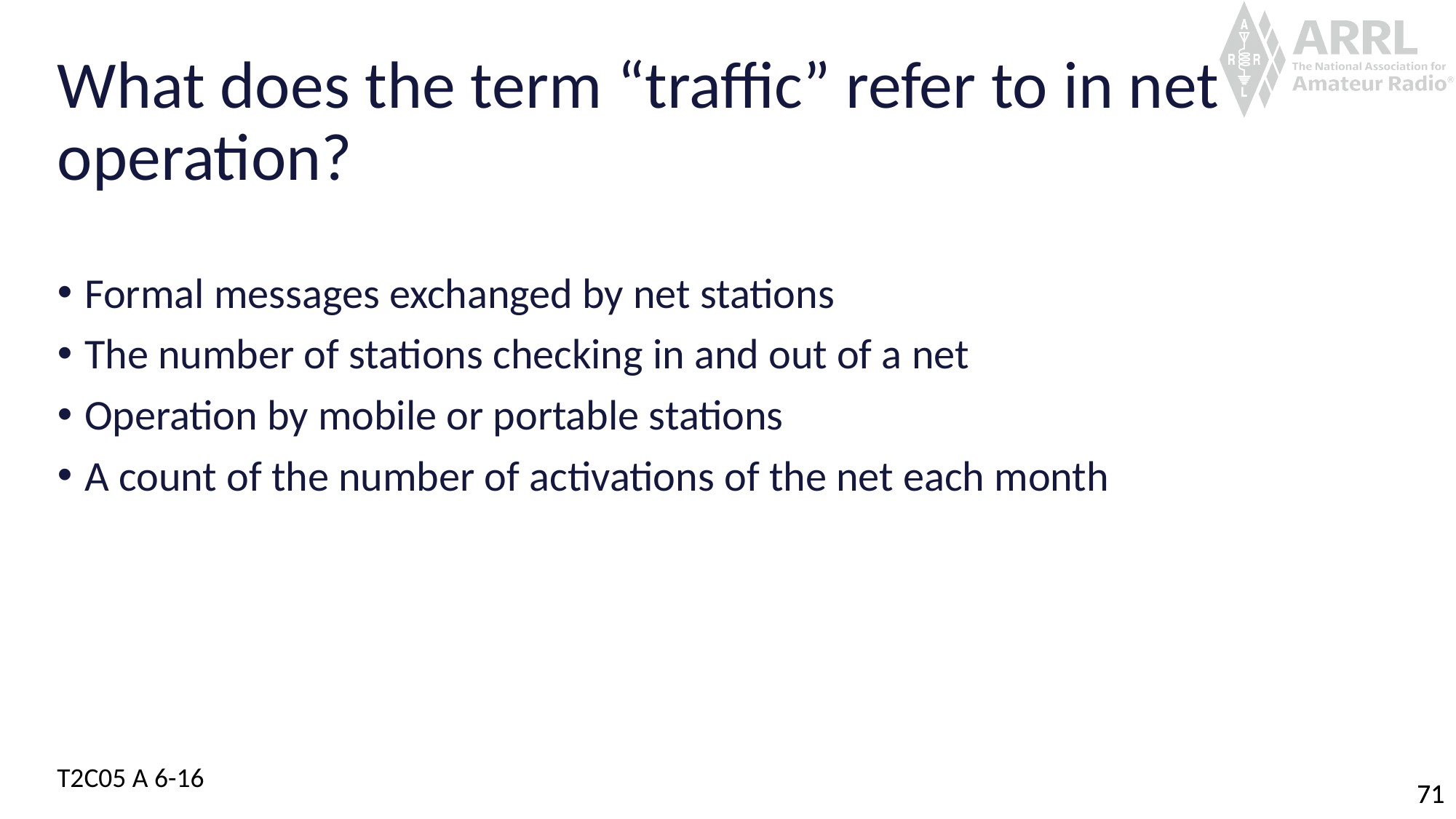

# What does the term “traffic” refer to in net operation?
Formal messages exchanged by net stations
The number of stations checking in and out of a net
Operation by mobile or portable stations
A count of the number of activations of the net each month
T2C05 A 6-16